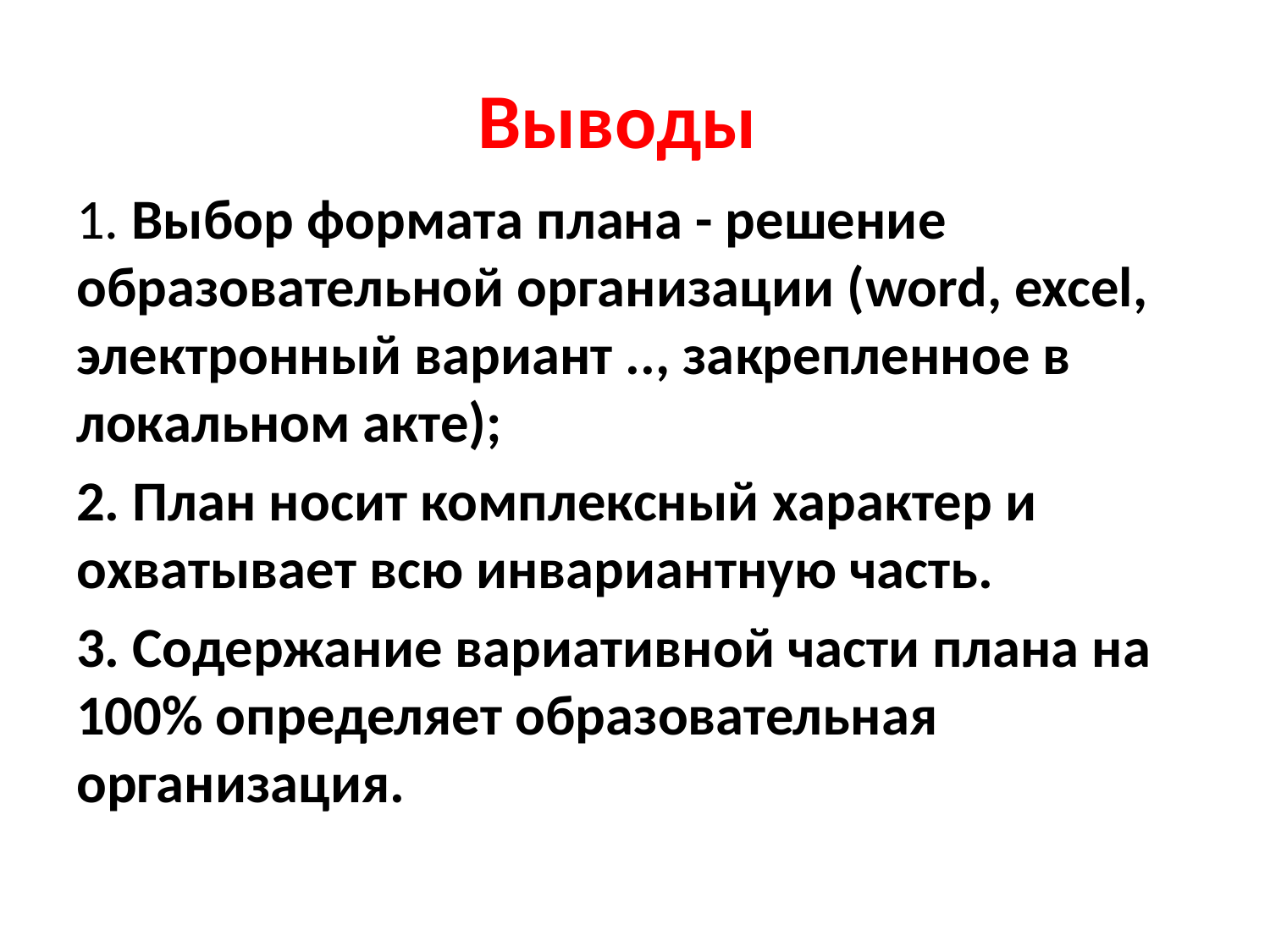

# Выводы
1. Выбор формата плана - решение образовательной организации (word, excel, электронный вариант .., закрепленное в локальном акте);
2. План носит комплексный характер и охватывает всю инвариантную часть.
3. Содержание вариативной части плана на 100% определяет образовательная организация.